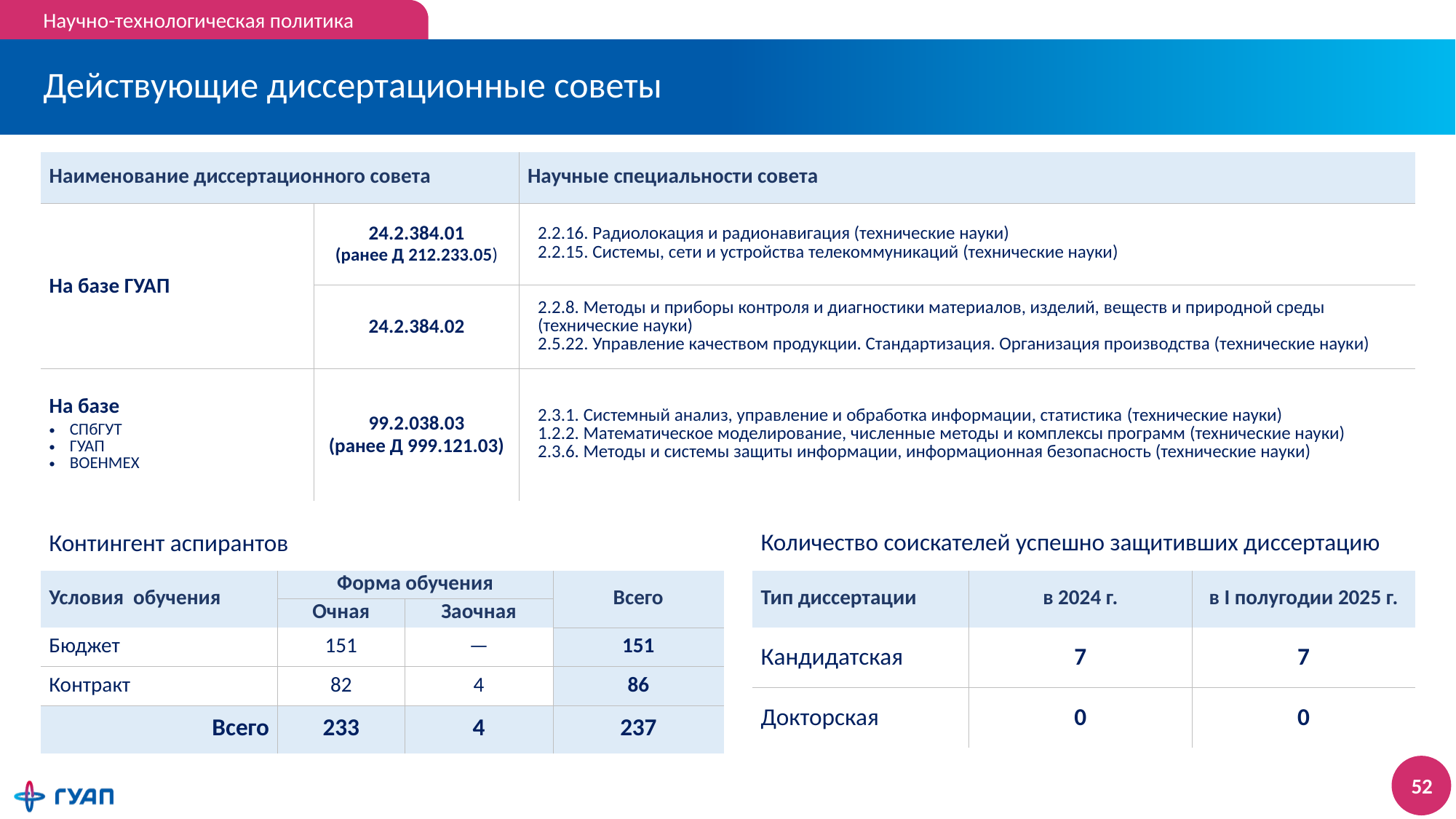

Научно-технологическая политика

# Действующие диссертационные советы
| Наименование диссертационного совета |  | Научные специальности совета |
| --- | --- | --- |
| На базе ГУАП | 24.2.384.01 (ранее Д 212.233.05) | 2.2.16. Радиолокация и радионавигация (технические науки) 2.2.15. Системы, сети и устройства телекоммуникаций (технические науки) |
|  | 24.2.384.02 | 2.2.8. Методы и приборы контроля и диагностики материалов, изделий, веществ и природной среды (технические науки) 2.5.22. Управление качеством продукции. Стандартизация. Организация производства (технические науки) |
| На базе СПбГУТ ГУАП ВОЕНМЕХ | 99.2.038.03 (ранее Д 999.121.03) | 2.3.1. Системный анализ, управление и обработка информации, статистика (технические науки) 1.2.2. Математическое моделирование, численные методы и комплексы программ (технические науки) 2.3.6. Методы и системы защиты информации, информационная безопасность (технические науки) |
| Количество соискателей успешно защитивших диссертацию |  |  |
| --- | --- | --- |
| Тип диссертации | в 2024 г. | в I полугодии 2025 г. |
| Кандидатская | 7 | 7 |
| Докторская | 0 | 0 |
| Контингент аспирантов |  |  |  |
| --- | --- | --- | --- |
| Условия обучения | Форма обучения |  | Всего |
|  | Очная | Заочная |  |
| Бюджет | 151 | — | 151 |
| Контракт | 82 | 4 | 86 |
| Всего | 233 | 4 | 237 |